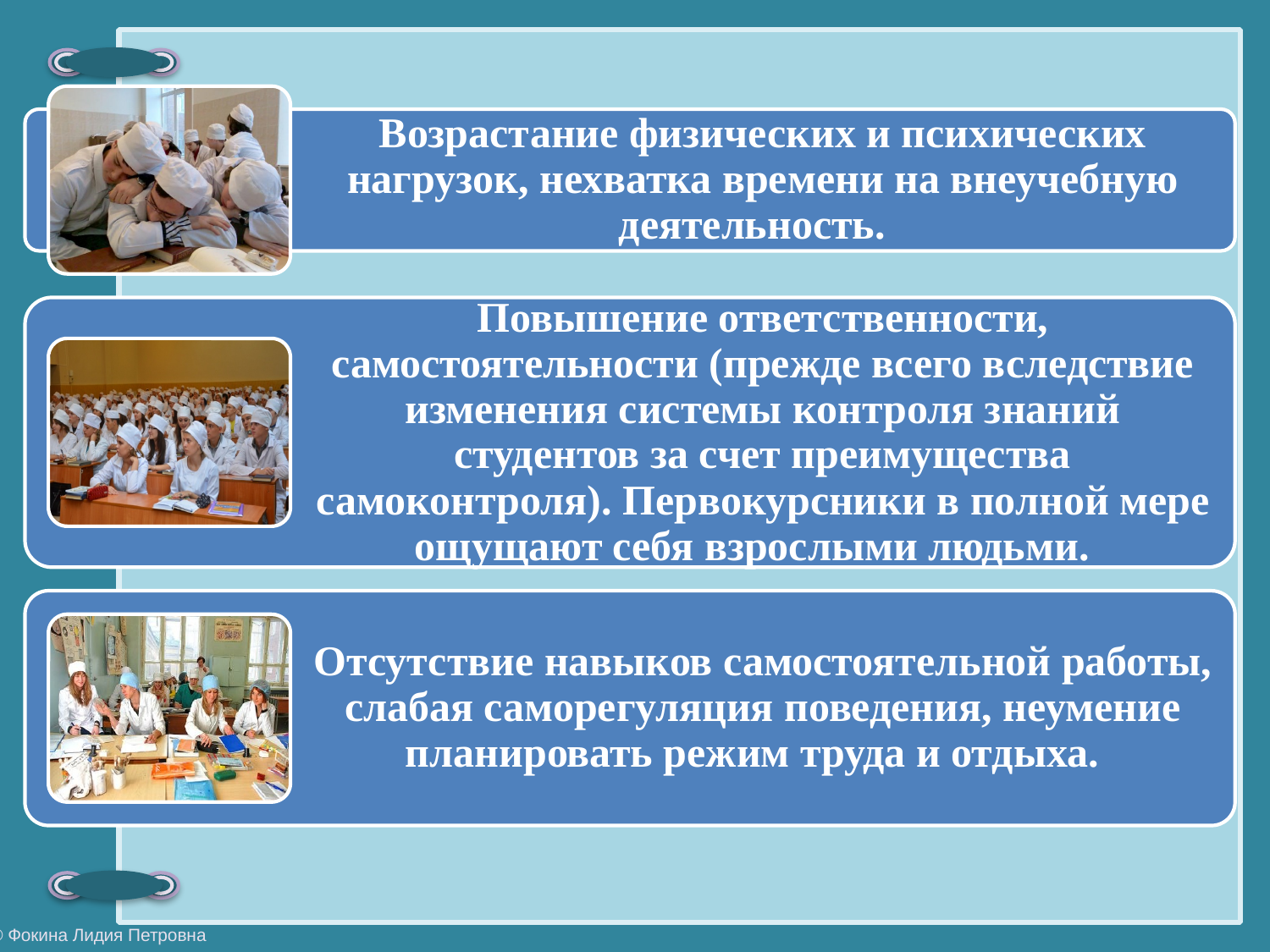

Возрастание физических и психических нагрузок, нехватка времени на внеучебную деятельность.
Повышение ответственности, самостоятельности (прежде всего вследствие изменения системы контроля знаний студентов за счет преимущества самоконтроля). Первокурсники в полной мере ощущают себя взрослыми людьми.
Отсутствие навыков самостоятельной работы, слабая саморегуляция поведения, неумение планировать режим труда и отдыха.